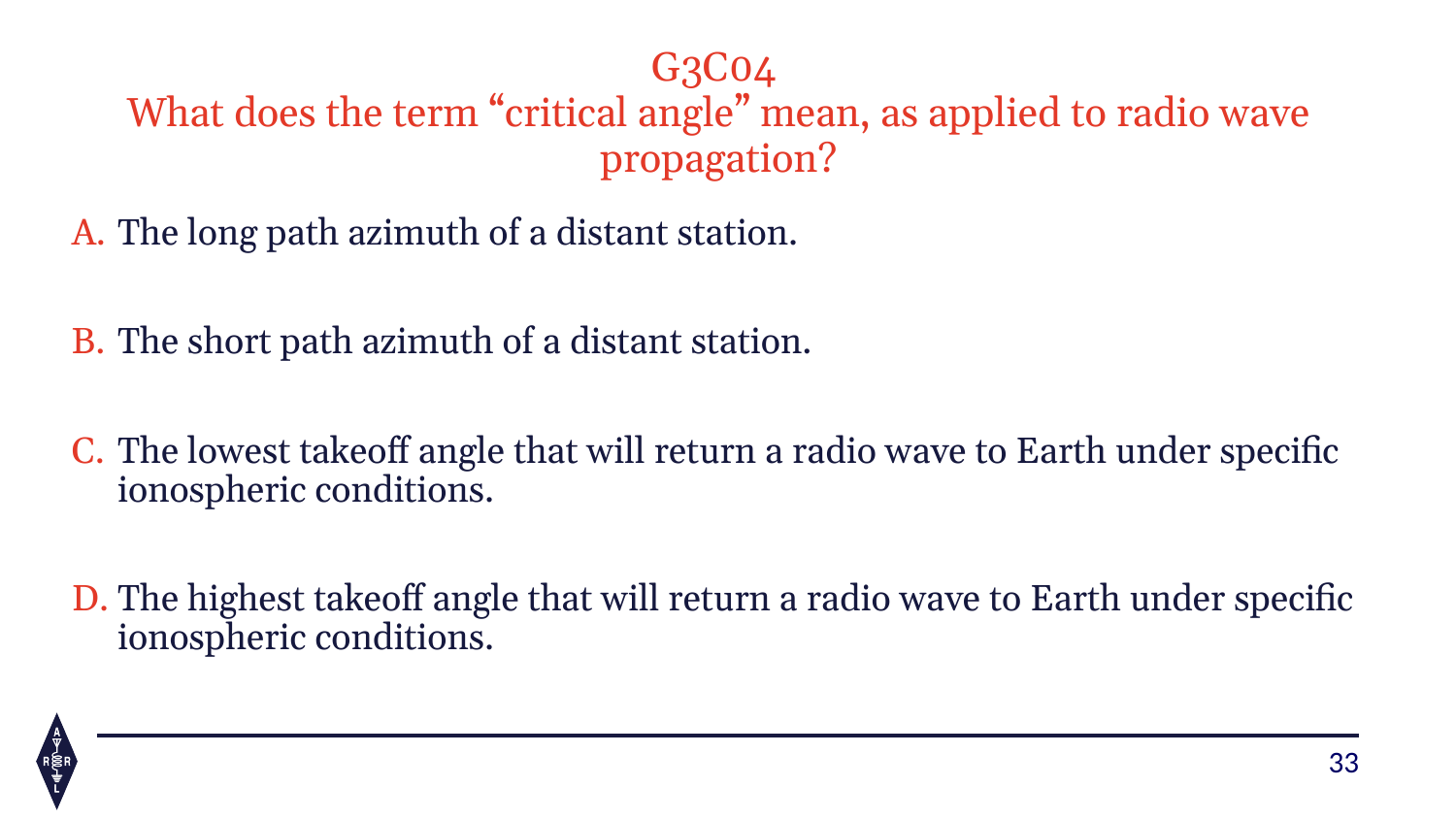

G3C04
What does the term “critical angle” mean, as applied to radio wave propagation?
The long path azimuth of a distant station.

The short path azimuth of a distant station.

The lowest takeoff angle that will return a radio wave to Earth under specific ionospheric conditions.

The highest takeoff angle that will return a radio wave to Earth under specific ionospheric conditions.
33